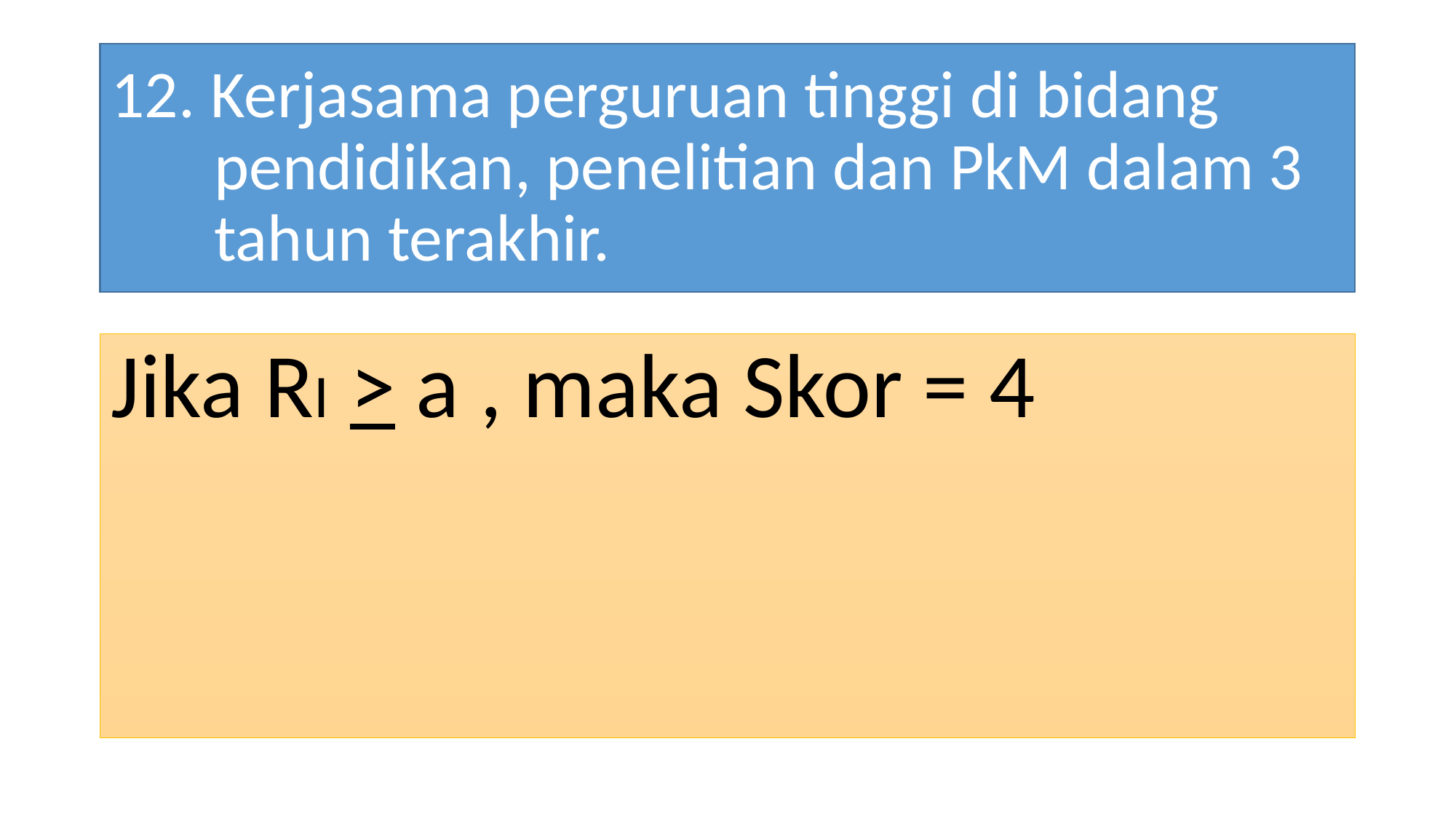

# 12. Kerjasama perguruan tinggi di bidang pendidikan, penelitian dan PkM dalam 3 tahun terakhir.
Jika RI > a , maka Skor = 4